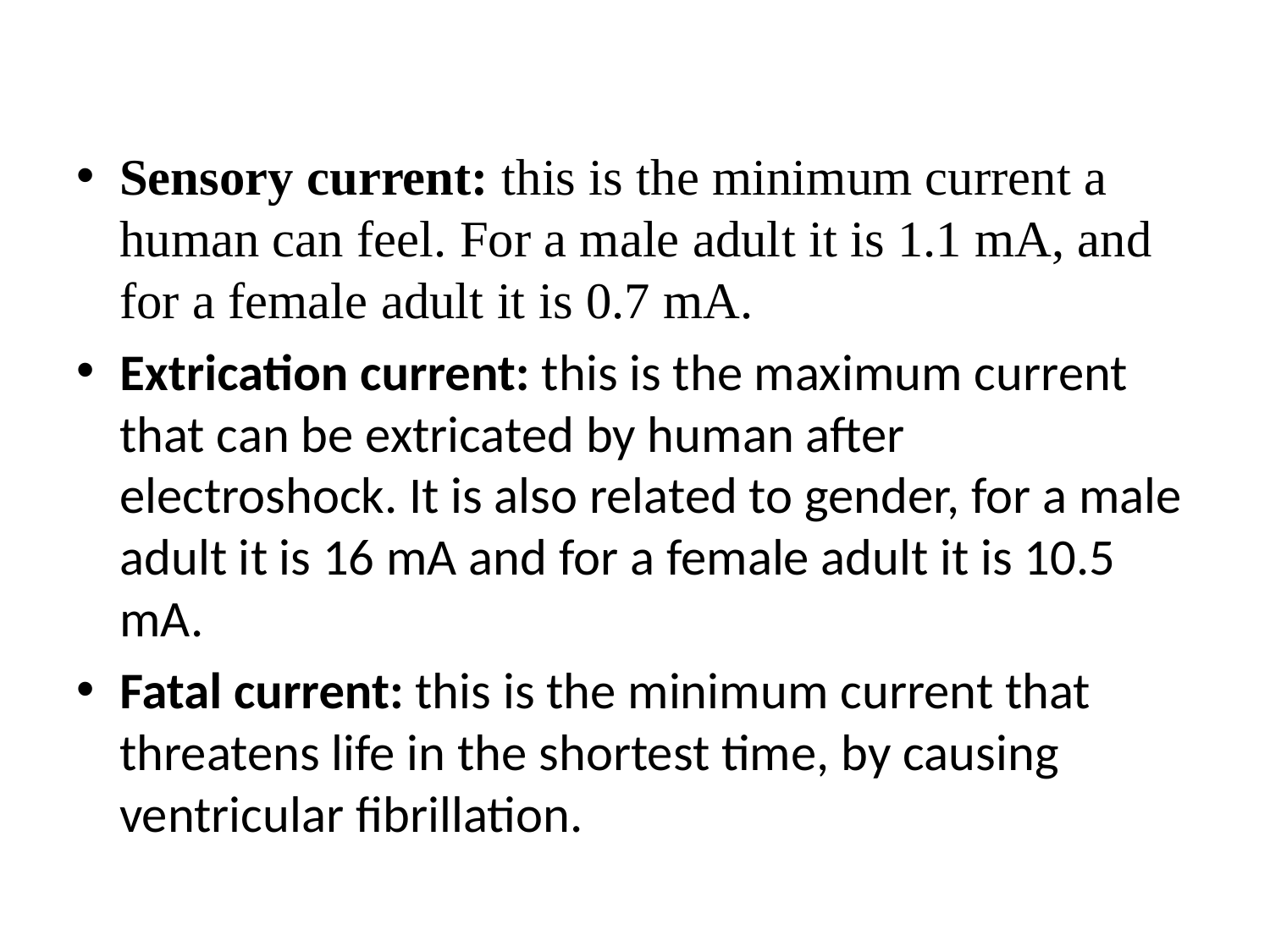

Sensory current: this is the minimum current a human can feel. For a male adult it is 1.1 mA, and for a female adult it is 0.7 mA.
Extrication current: this is the maximum current that can be extricated by human after electroshock. It is also related to gender, for a male adult it is 16 mA and for a female adult it is 10.5 mA.
Fatal current: this is the minimum current that threatens life in the shortest time, by causing ventricular fibrillation.